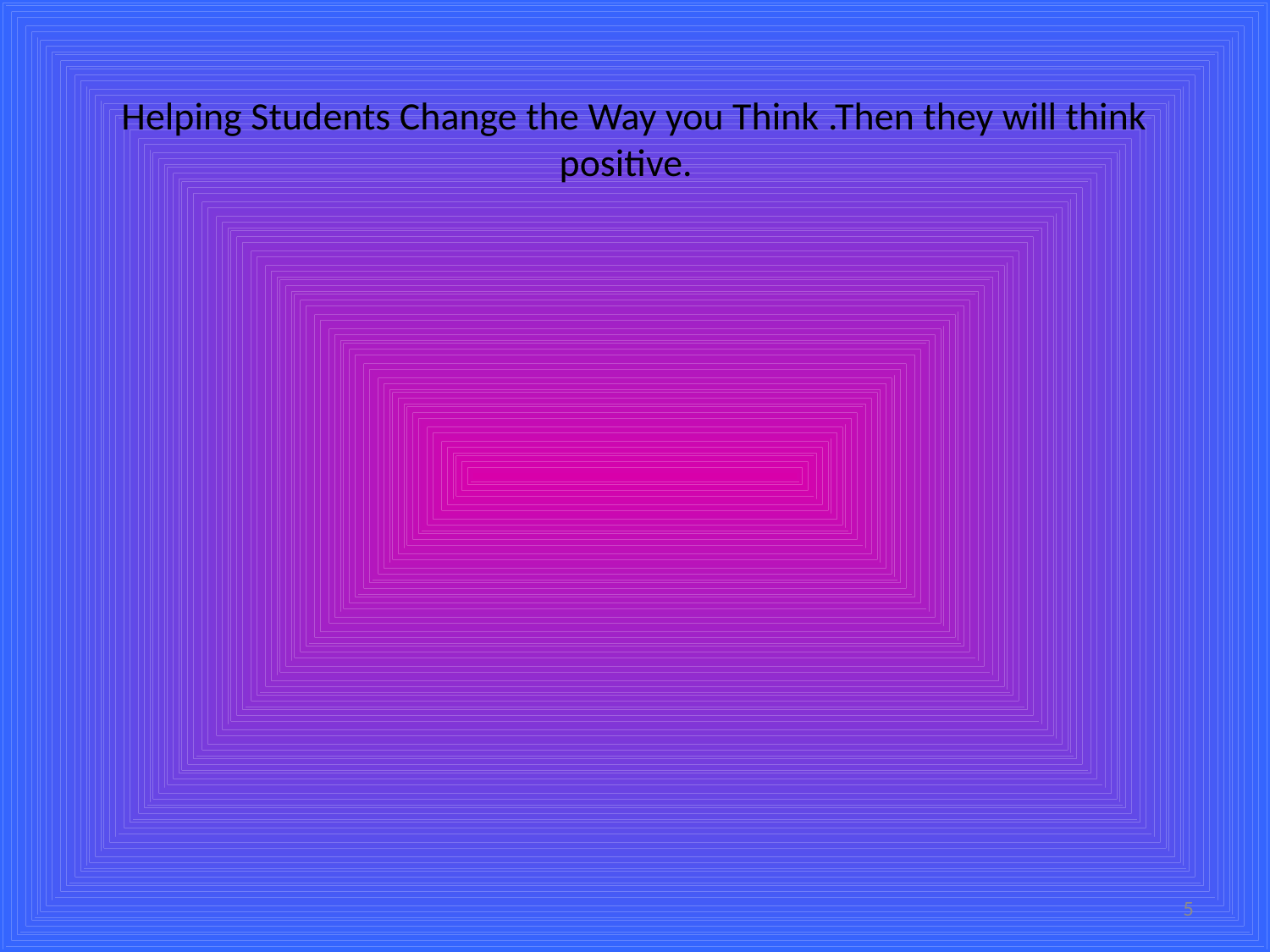

# Helping Students Change the Way you Think .Then they will think positive.
5